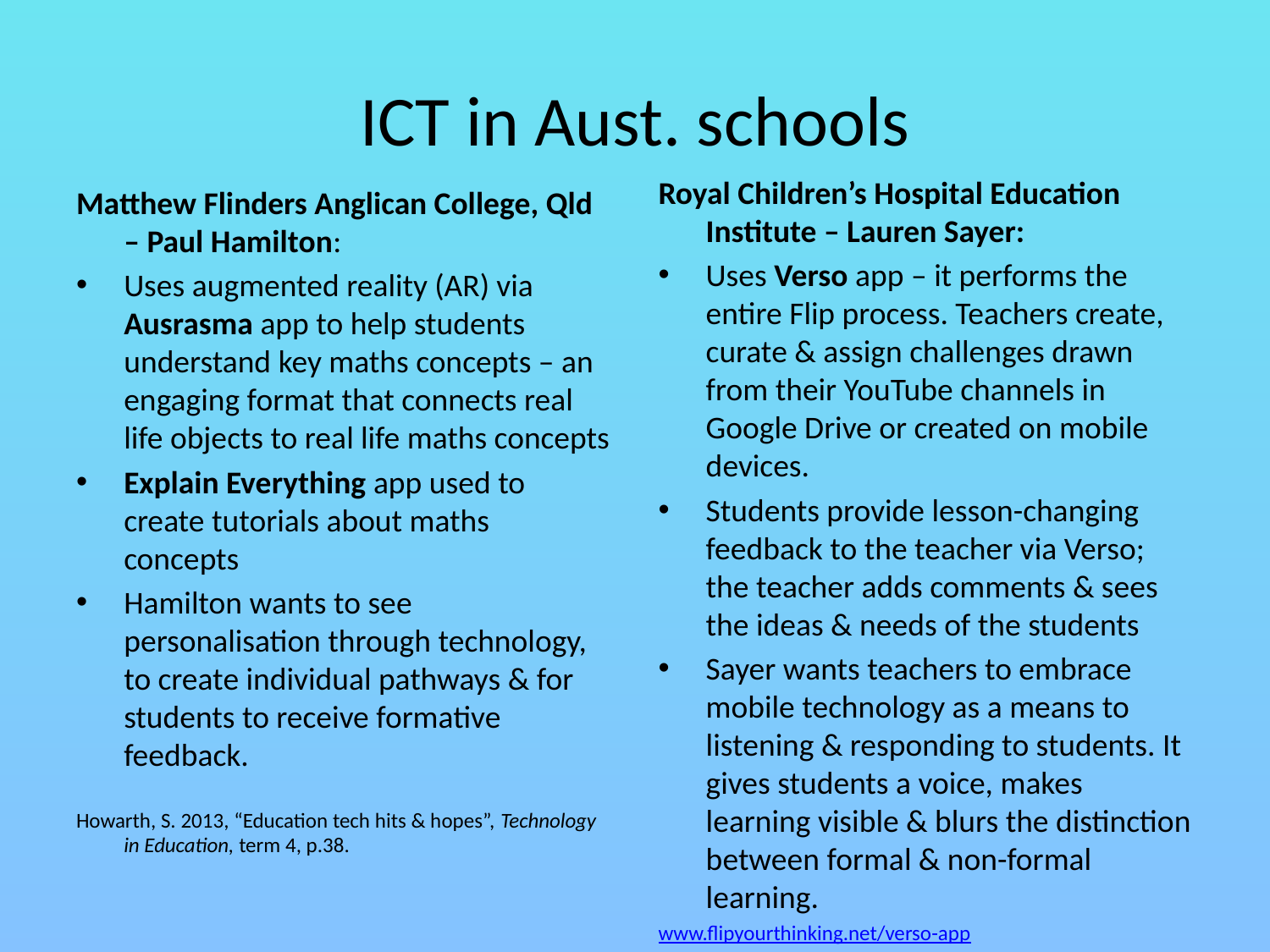

# ICT in Aust. schools
Royal Children’s Hospital Education Institute – Lauren Sayer:
Uses Verso app – it performs the entire Flip process. Teachers create, curate & assign challenges drawn from their YouTube channels in Google Drive or created on mobile devices.
Students provide lesson-changing feedback to the teacher via Verso; the teacher adds comments & sees the ideas & needs of the students
Sayer wants teachers to embrace mobile technology as a means to listening & responding to students. It gives students a voice, makes learning visible & blurs the distinction between formal & non-formal learning.
www.flipyourthinking.net/verso-app

Matthew Flinders Anglican College, Qld – Paul Hamilton:
Uses augmented reality (AR) via Ausrasma app to help students understand key maths concepts – an engaging format that connects real life objects to real life maths concepts
Explain Everything app used to create tutorials about maths concepts
Hamilton wants to see personalisation through technology, to create individual pathways & for students to receive formative feedback.

Howarth, S. 2013, “Education tech hits & hopes”, Technology in Education, term 4, p.38.